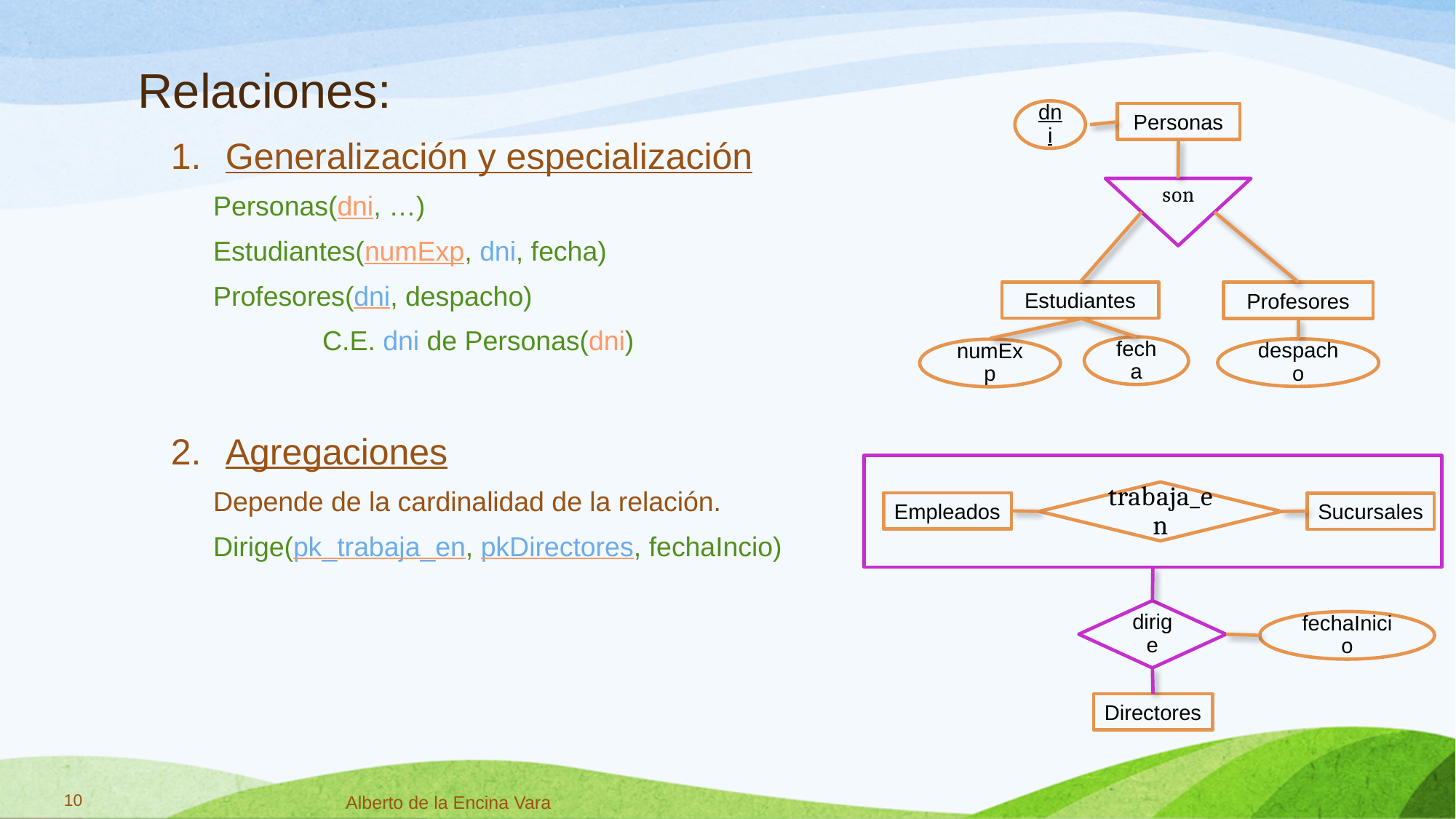

# Relaciones:
dni
Personas
son
Estudiantes
Profesores
despacho
numExp
fecha
Generalización y especialización
Personas(dni, …)
Estudiantes(numExp, dni, fecha)
Profesores(dni, despacho)
	C.E. dni de Personas(dni)

Agregaciones
Depende de la cardinalidad de la relación.
Dirige(pk_trabaja_en, pkDirectores, fechaIncio)

trabaja_en
Empleados
Sucursales
dirige
fechaInicio
Directores
10
Alberto de la Encina Vara